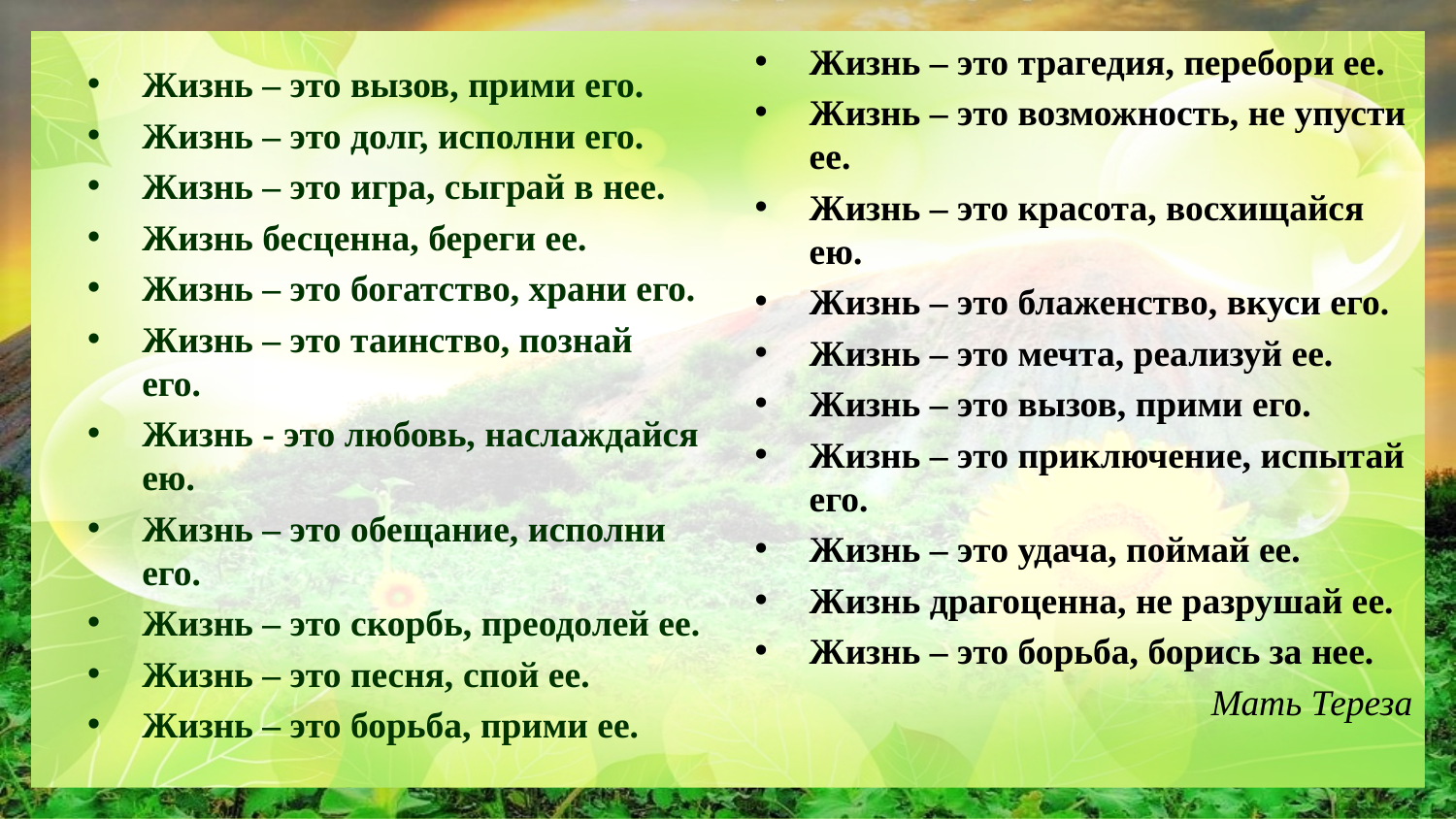

Жизнь – это трагедия, перебори ее.
Жизнь – это возможность, не упусти ее.
Жизнь – это красота, восхищайся ею.
Жизнь – это блаженство, вкуси его.
Жизнь – это мечта, реализуй ее.
Жизнь – это вызов, прими его.
Жизнь – это приключение, испытай его.
Жизнь – это удача, поймай ее.
Жизнь драгоценна, не разрушай ее.
Жизнь – это борьба, борись за нее.
Мать Тереза
Жизнь – это вызов, прими его.
Жизнь – это долг, исполни его.
Жизнь – это игра, сыграй в нее.
Жизнь бесценна, береги ее.
Жизнь – это богатство, храни его.
Жизнь – это таинство, познай его.
Жизнь - это любовь, наслаждайся ею.
Жизнь – это обещание, исполни его.
Жизнь – это скорбь, преодолей ее.
Жизнь – это песня, спой ее.
Жизнь – это борьба, прими ее.